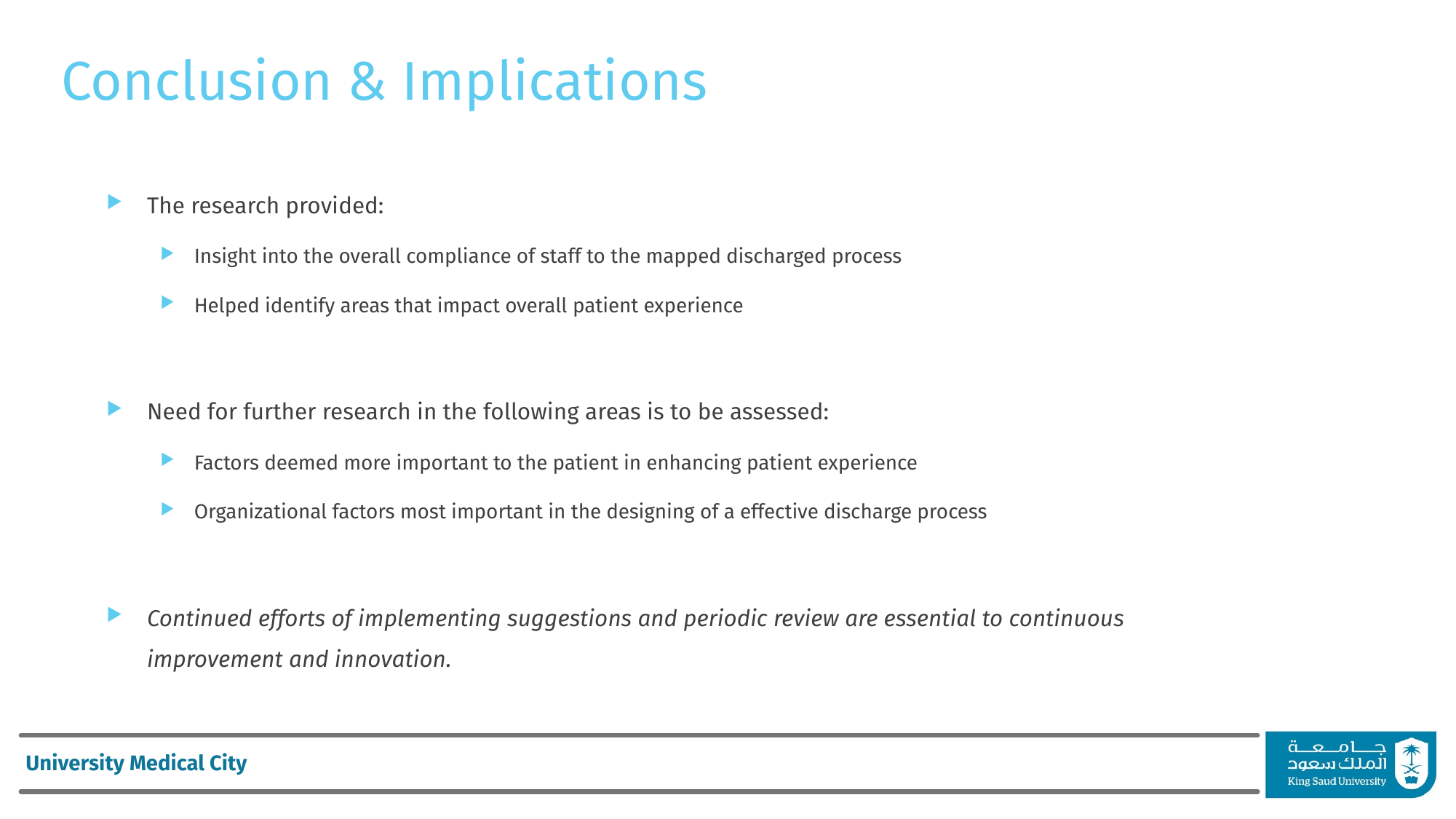

# Conclusion & Implications
The research provided:
Insight into the overall compliance of staff to the mapped discharged process
Helped identify areas that impact overall patient experience

Need for further research in the following areas is to be assessed:
Factors deemed more important to the patient in enhancing patient experience
Organizational factors most important in the designing of a effective discharge process

Continued efforts of implementing suggestions and periodic review are essential to continuous improvement and innovation.